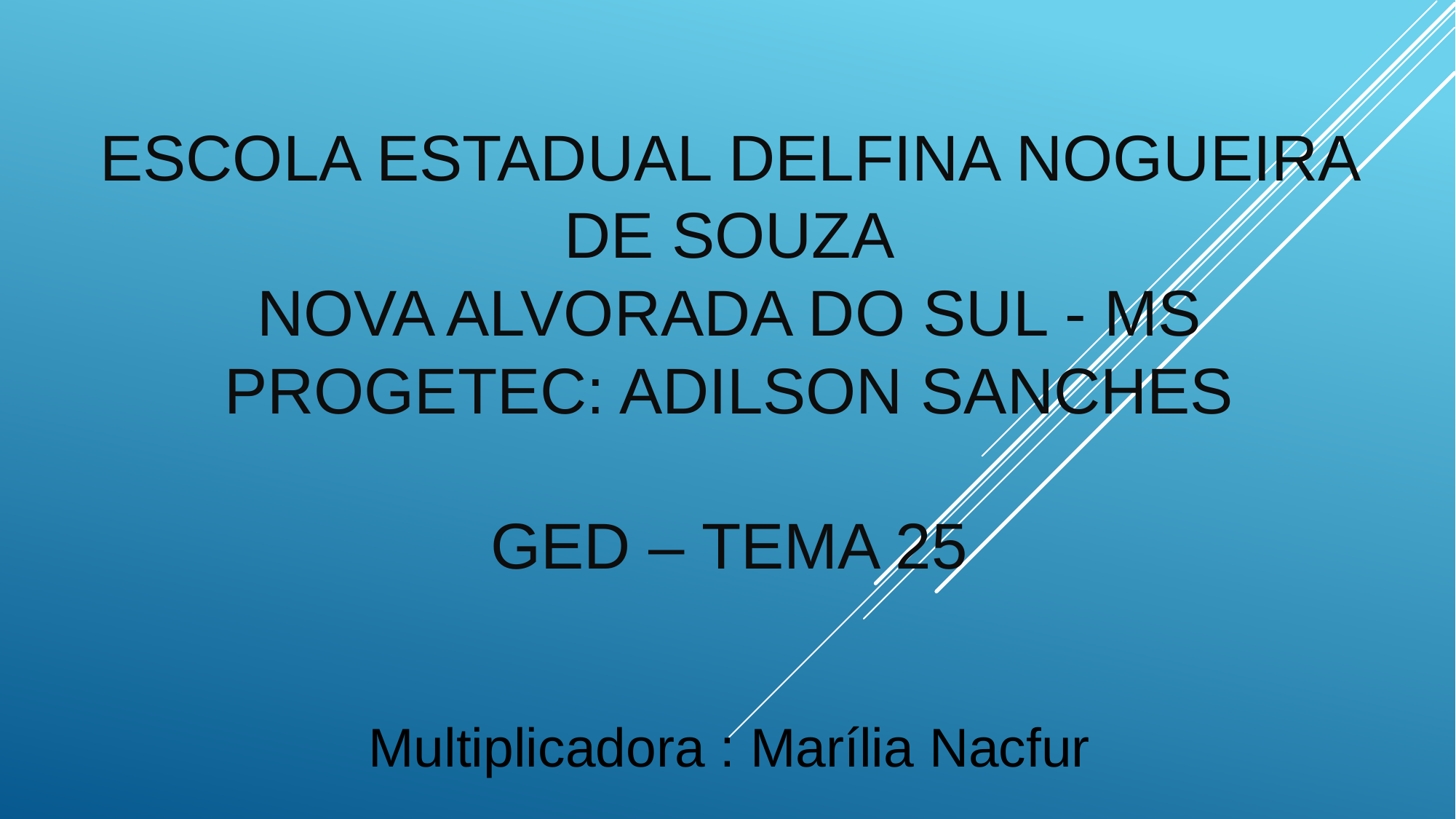

# Escola estadual delfina nogueira de Souza nova alvorada do sul - ms progetec: adilson sanches ged – tema 25
Multiplicadora : Marília Nacfur